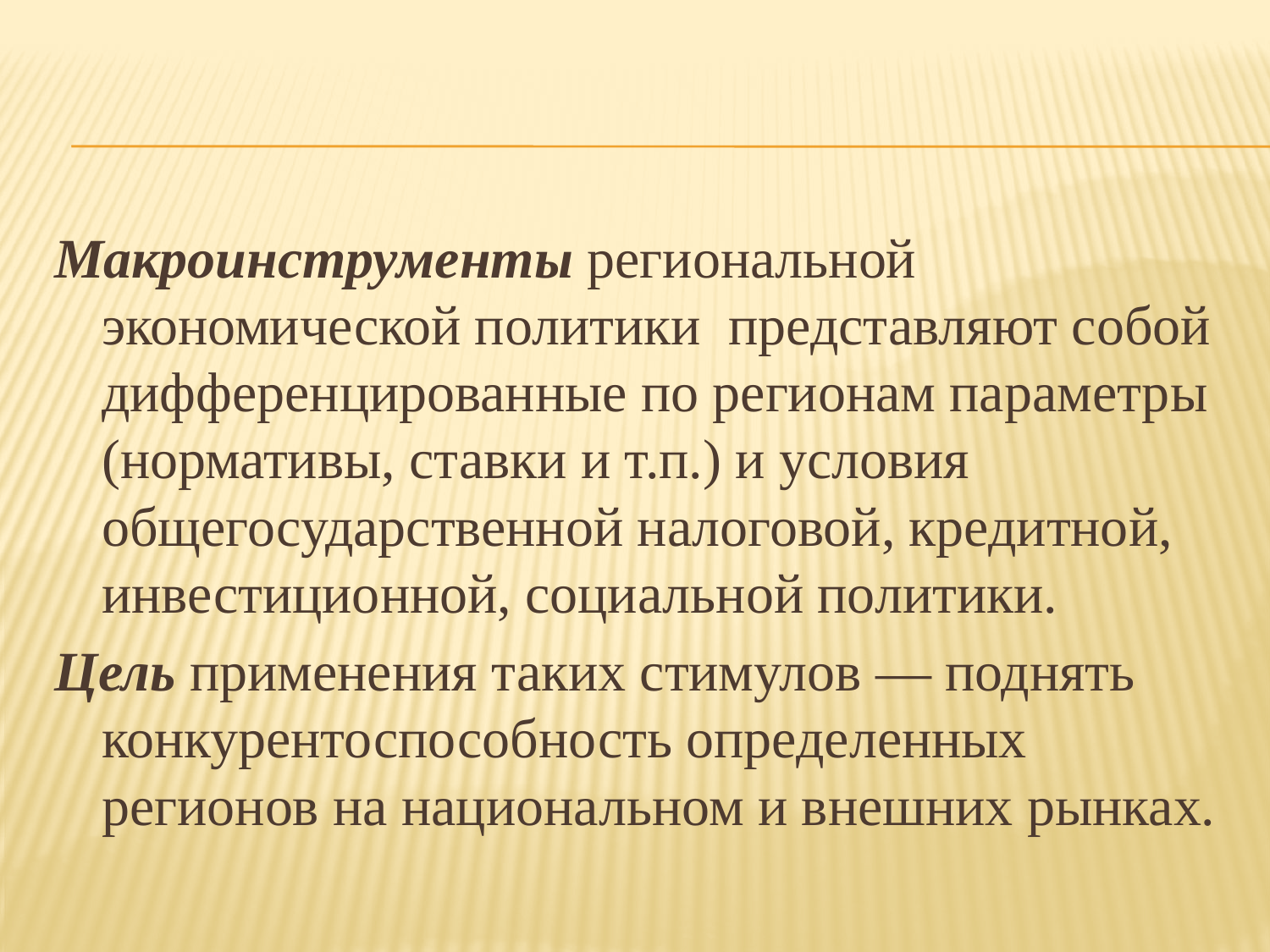

Макроинструменты региональной экономической политики  представляют собой дифференцированные по регионам параметры (нормативы, ставки и т.п.) и условия общегосударственной налоговой, кредитной, инвестиционной, социальной политики.
Цель применения таких стимулов — поднять конкурентоспособность определенных регионов на национальном и внешних рынках.